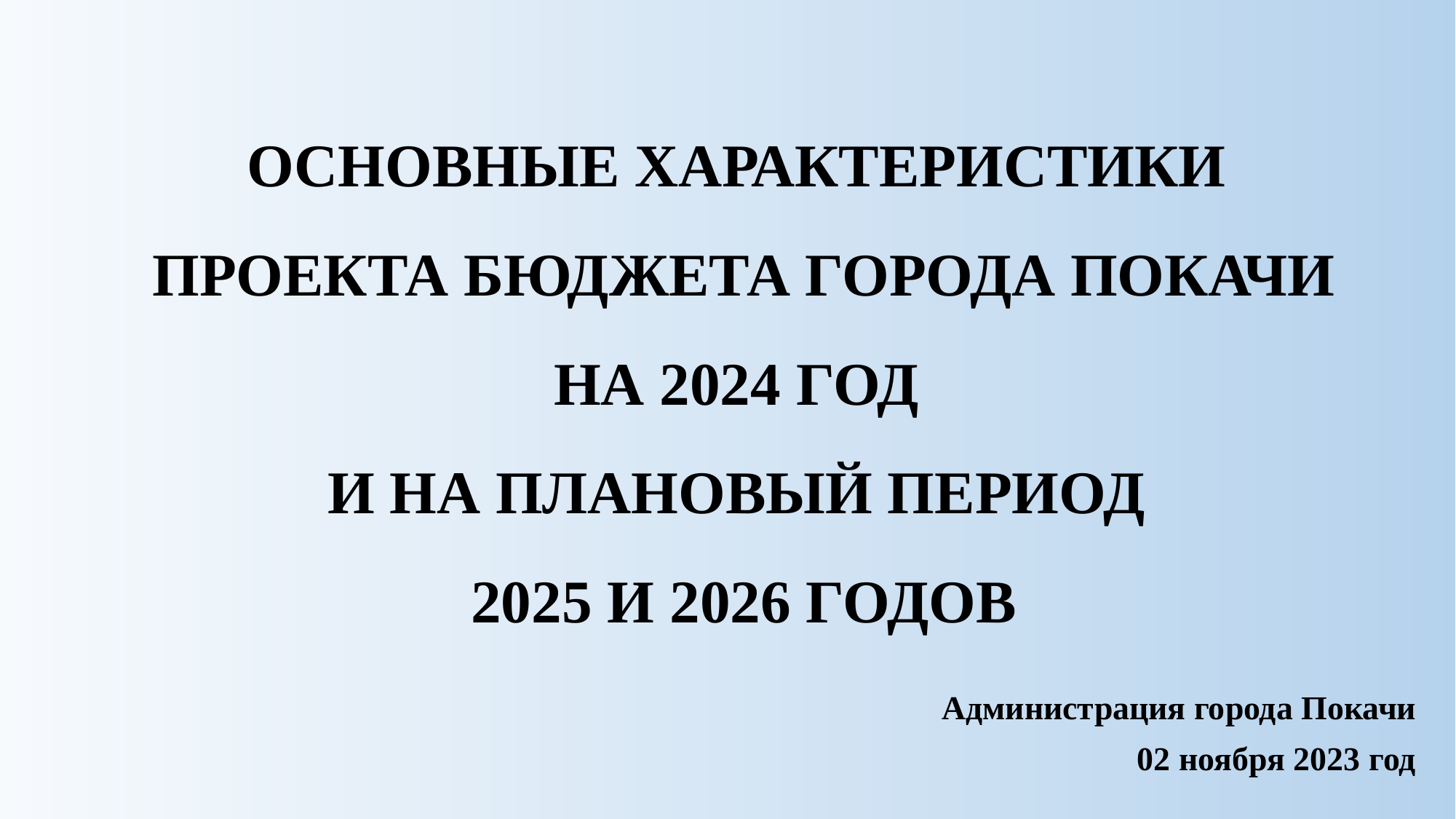

# ОСНОВНЫЕ ХАРАКТЕРИСТИКИ ПРОЕКТА БЮДЖЕТА ГОРОДА ПОКАЧИ НА 2024 ГОД И НА ПЛАНОВЫЙ ПЕРИОД 2025 И 2026 ГОДОВ

Администрация города Покачи
02 ноября 2023 год